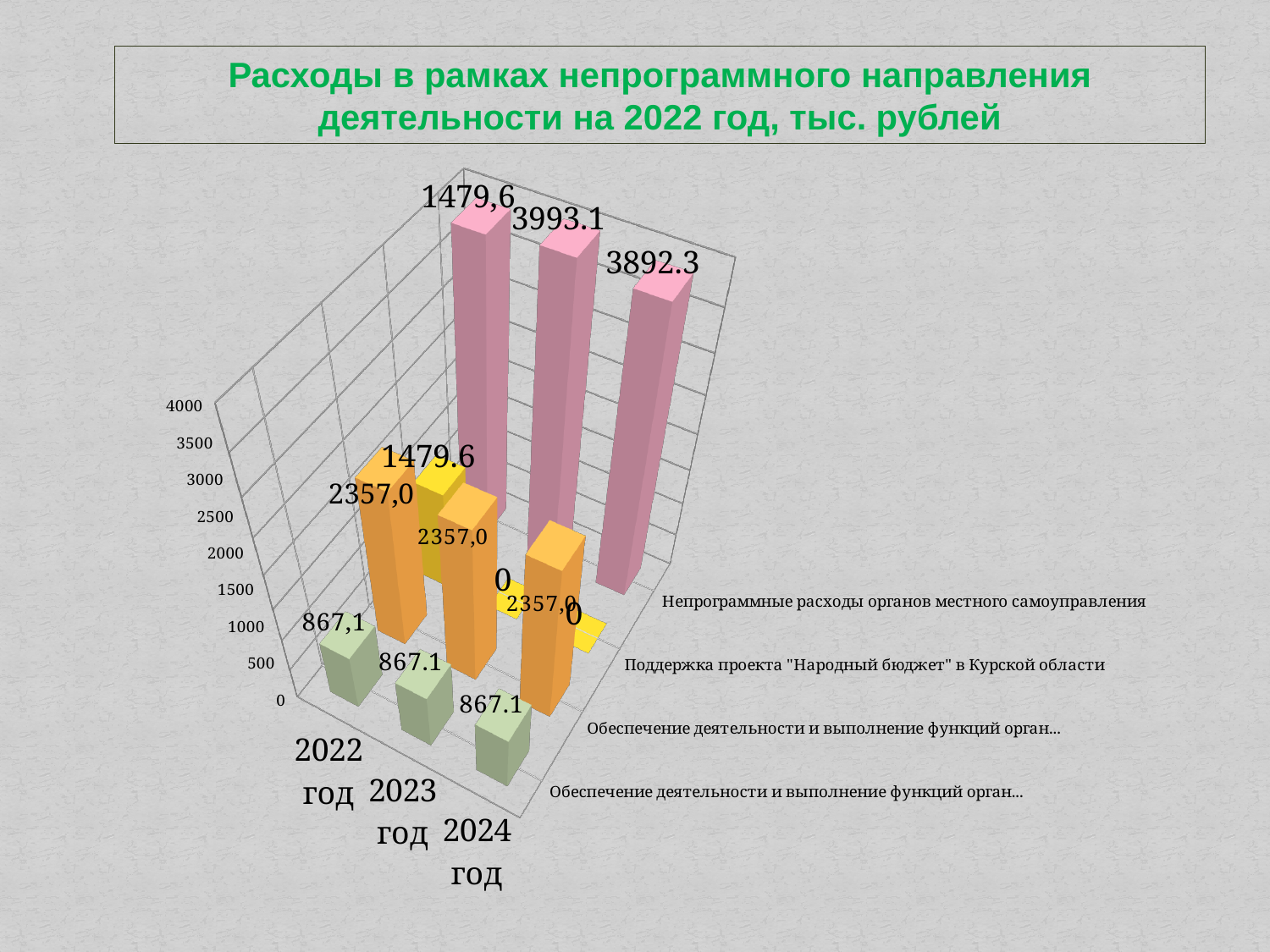

Расходы в рамках непрограммного направления деятельности на 2022 год, тыс. рублей

[unsupported chart]